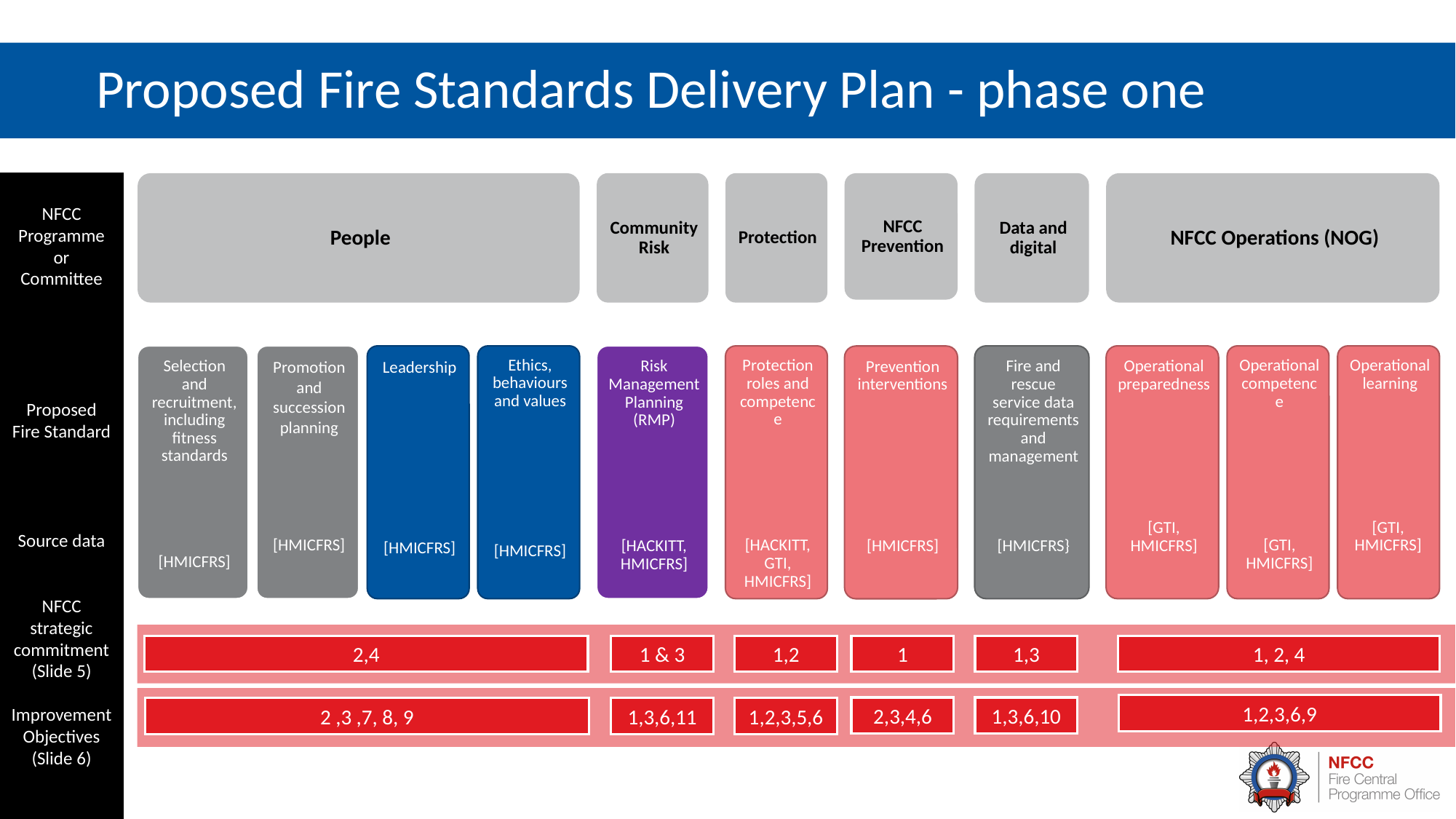

# Proposed Fire Standards Delivery Plan - phase one

NFCC Programme
or Committee

Proposed
Fire Standard

Source data

NFCC strategic commitment
(Slide 5)

Improvement Objectives
(Slide 6)

People
Selection and recruitment, including fitness standards

[HMICFRS]
Promotion and succession planning

[HMICFRS]
Leadership

[HMICFRS]
Ethics, behaviours and values

[HMICFRS]
Community Risk
Risk Management Planning (RMP)

[HACKITT, HMICFRS]
Protection
Protection roles and competence

[HACKITT, GTI, HMICFRS]
NFCC Prevention
Prevention interventions

[HMICFRS]
Data and digital
Fire and rescue service data requirements and management

[HMICFRS}
NFCC Operations (NOG)
Operational preparedness

[GTI, HMICFRS]
Operational competence

[GTI, HMICFRS]
Operational learning

[GTI,  HMICFRS]

2,4
1 & 3
1,2
1
1,3
1, 2, 4

1,2,3,6,9
1,3,6,10
2,3,4,6
1,2,3,5,6
1,3,6,11
2 ,3 ,7, 8, 9